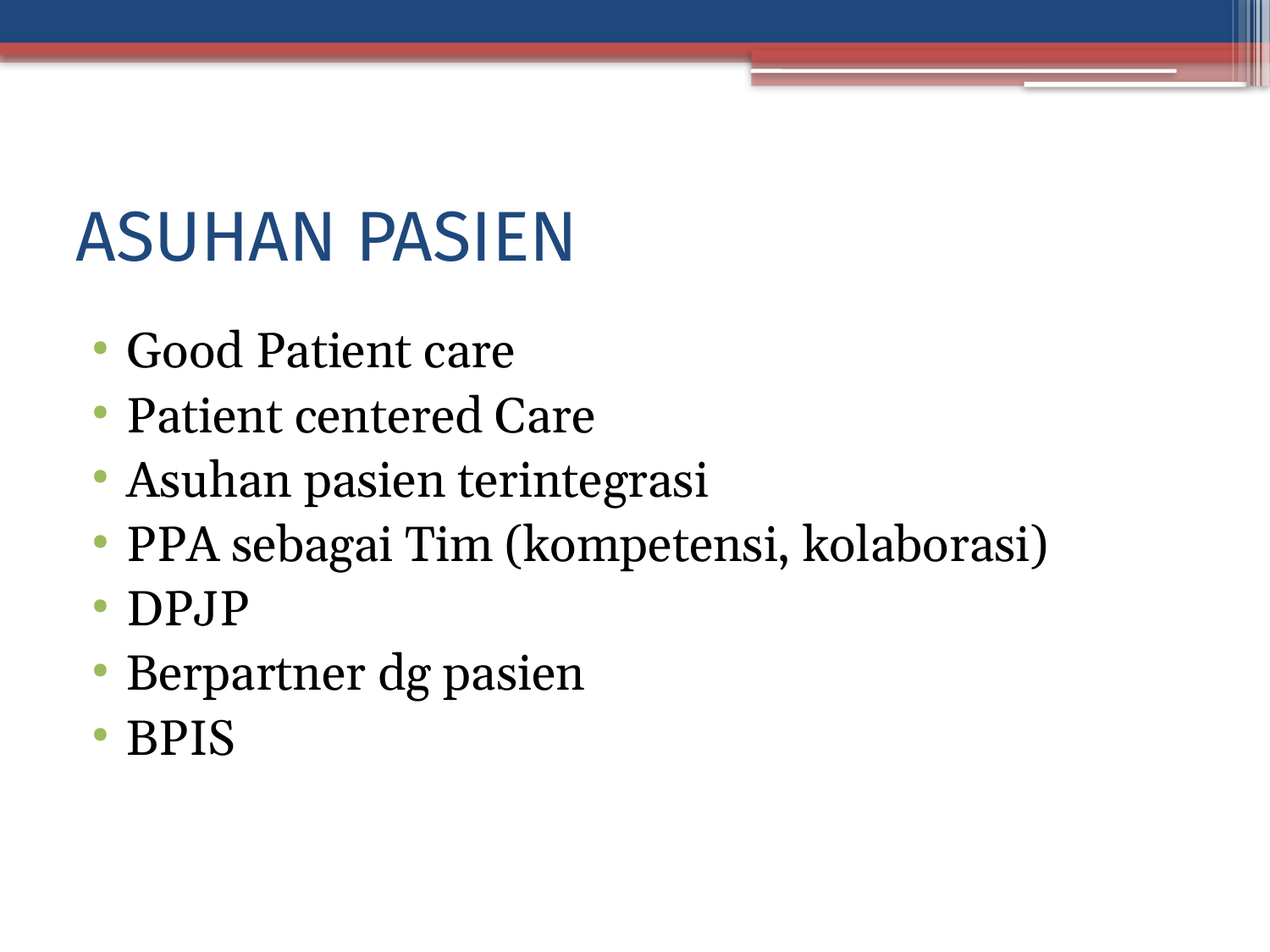

# ASUHAN PASIEN
Good Patient care
Patient centered Care
Asuhan pasien terintegrasi
PPA sebagai Tim (kompetensi, kolaborasi)
DPJP
Berpartner dg pasien
BPIS